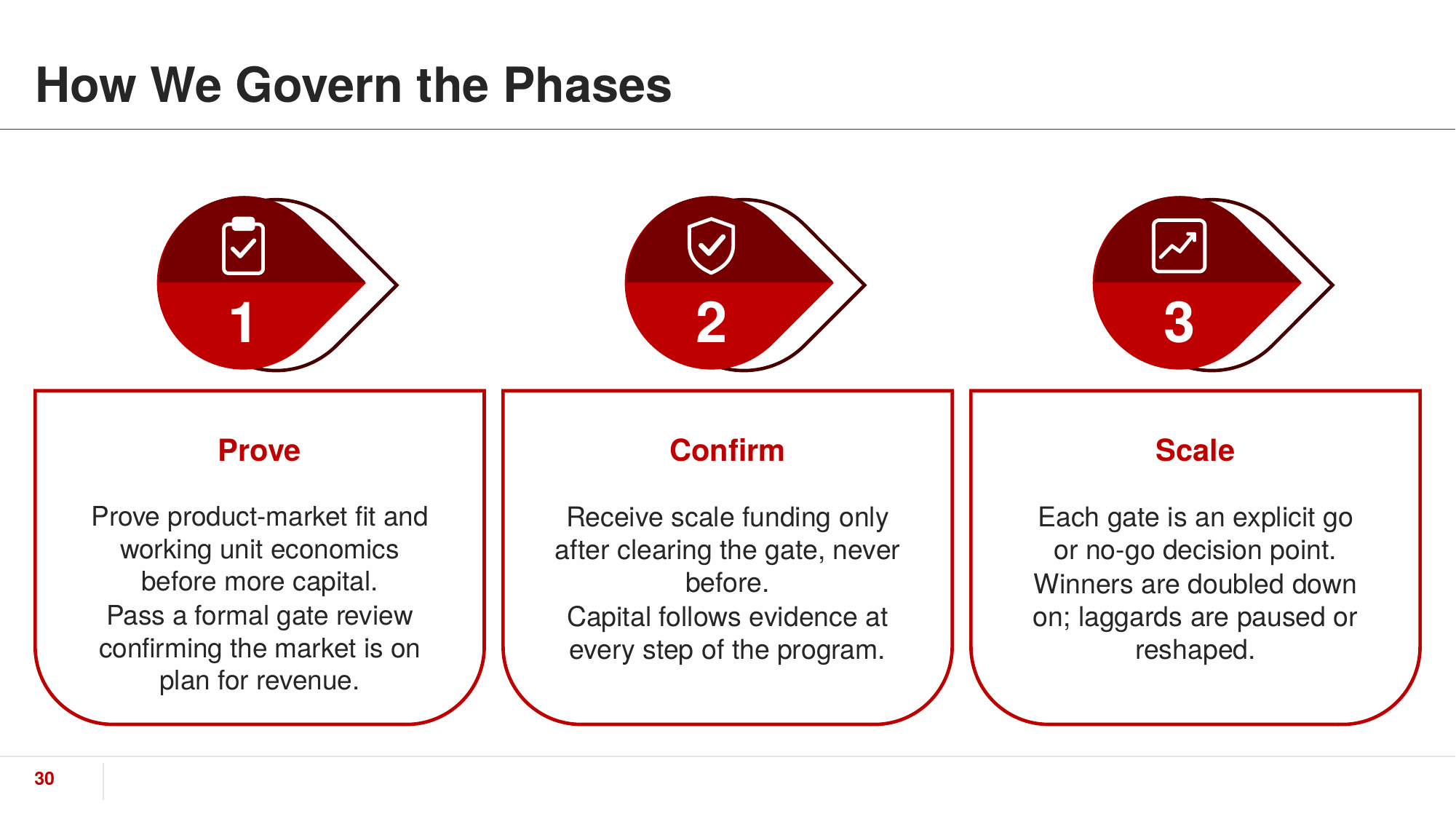

# How We Govern the Phases

1
2
3

Prove
Confirm
Scale
Prove product-market fit and working unit economics before more capital.
Pass a formal gate review confirming the market is on plan for revenue.
Receive scale funding only after clearing the gate, never before.
Capital follows evidence at every step of the program.
Each gate is an explicit go or no-go decision point.
Winners are doubled down on; laggards are paused or reshaped.
30